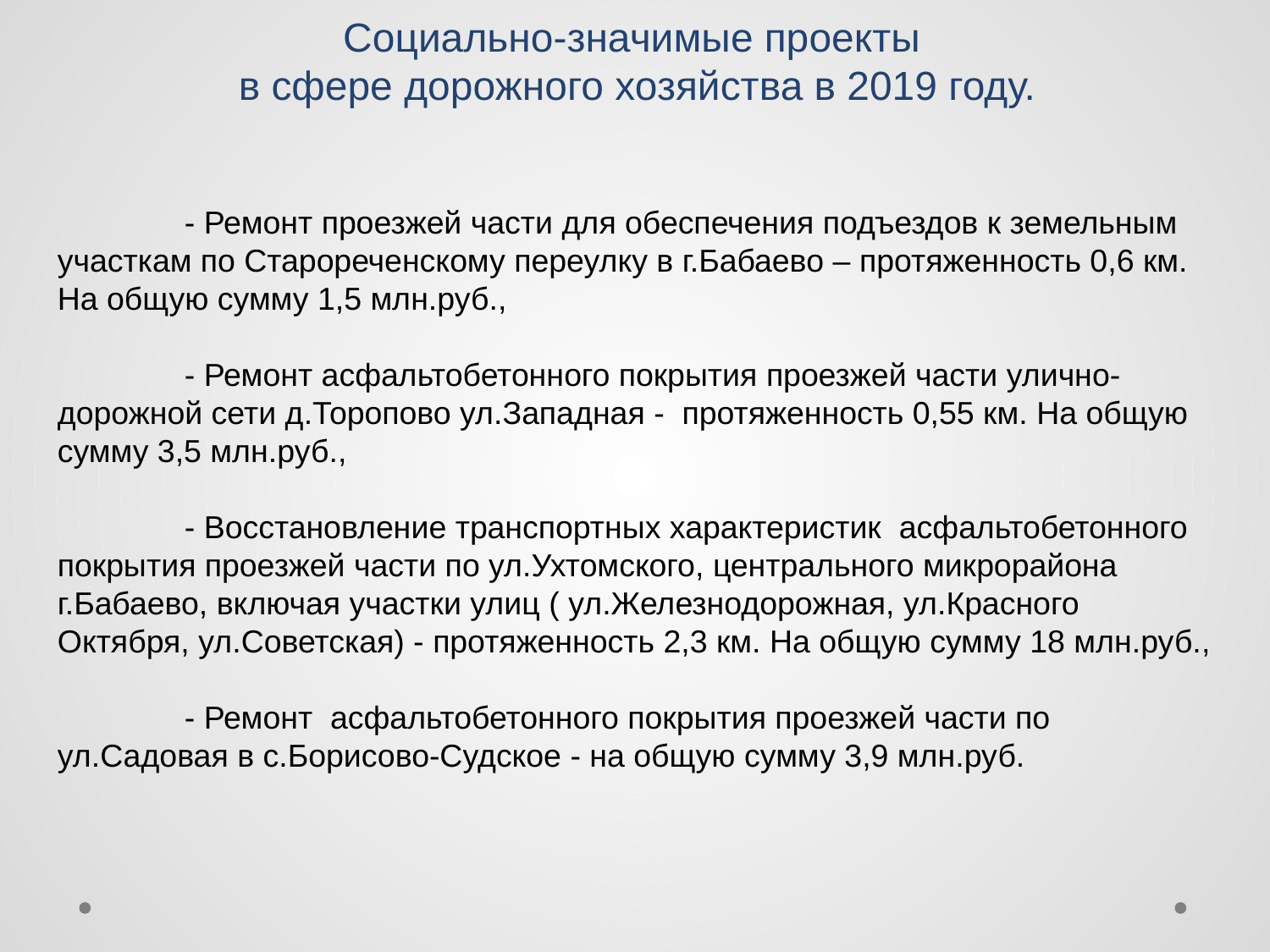

Социально-значимые проекты
в сфере дорожного хозяйства в 2019 году.
	- Ремонт проезжей части для обеспечения подъездов к земельным участкам по Старореченскому переулку в г.Бабаево – протяженность 0,6 км. На общую сумму 1,5 млн.руб.,

	- Ремонт асфальтобетонного покрытия проезжей части улично-дорожной сети д.Торопово ул.Западная -  протяженность 0,55 км. На общую сумму 3,5 млн.руб.,

	- Восстановление транспортных характеристик  асфальтобетонного покрытия проезжей части по ул.Ухтомского, центрального микрорайона г.Бабаево, включая участки улиц ( ул.Железнодорожная, ул.Красного Октября, ул.Советская) - протяженность 2,3 км. На общую сумму 18 млн.руб.,

	- Ремонт  асфальтобетонного покрытия проезжей части по ул.Садовая в с.Борисово-Судское - на общую сумму 3,9 млн.руб.